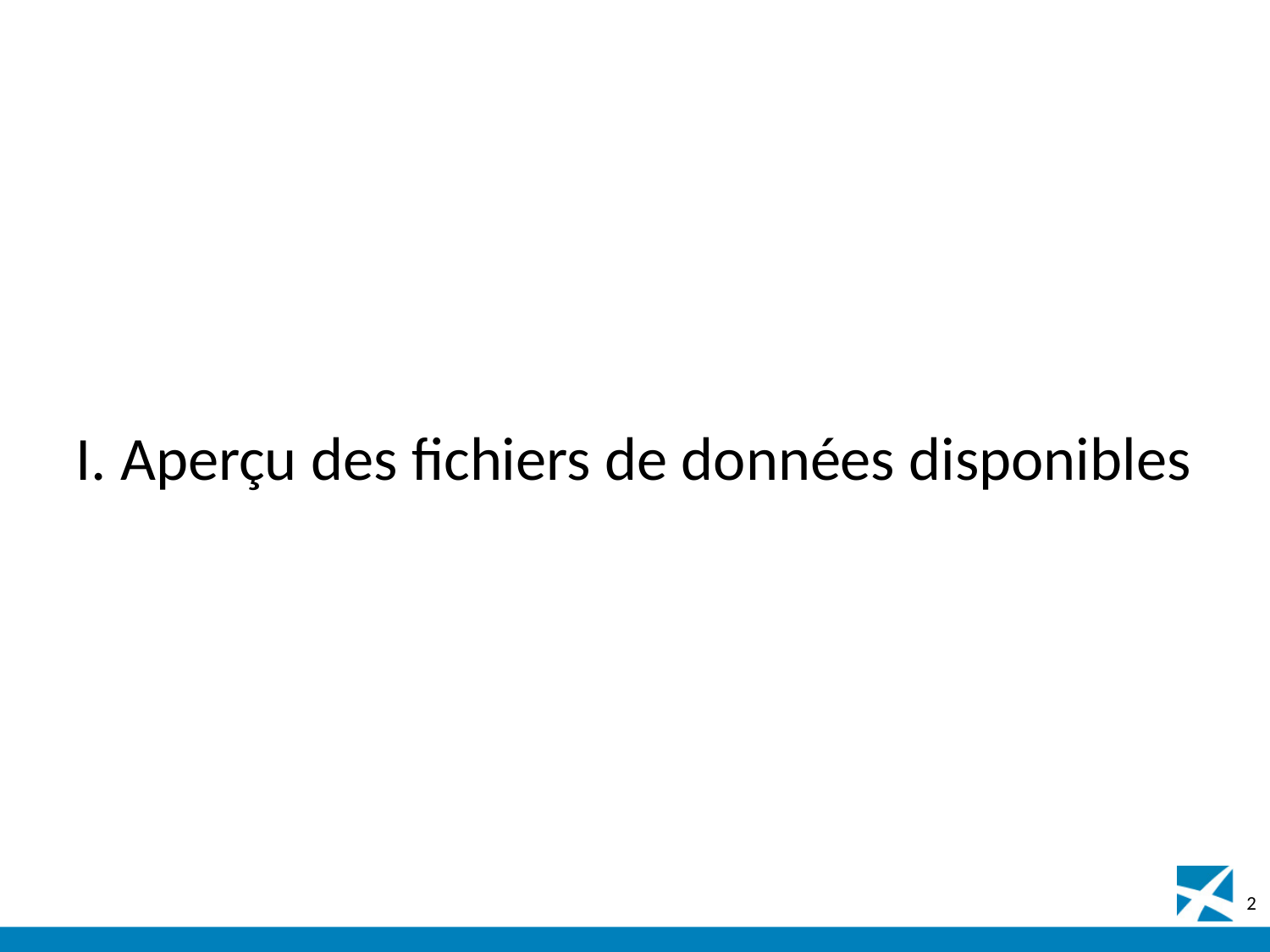

# I. Aperçu des fichiers de données disponibles